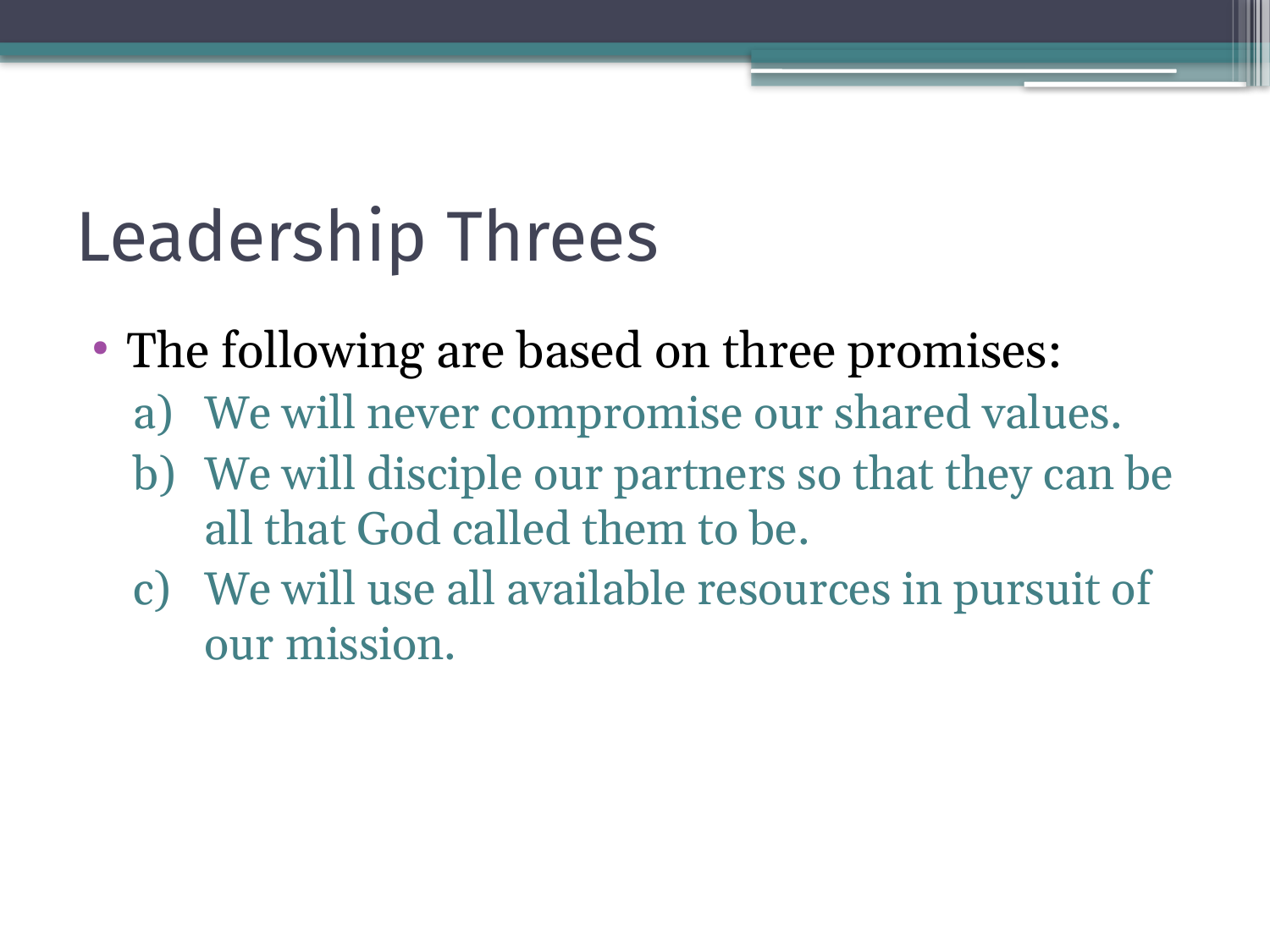

# Leadership Threes
The following are based on three promises:
We will never compromise our shared values.
We will disciple our partners so that they can be all that God called them to be.
We will use all available resources in pursuit of our mission.